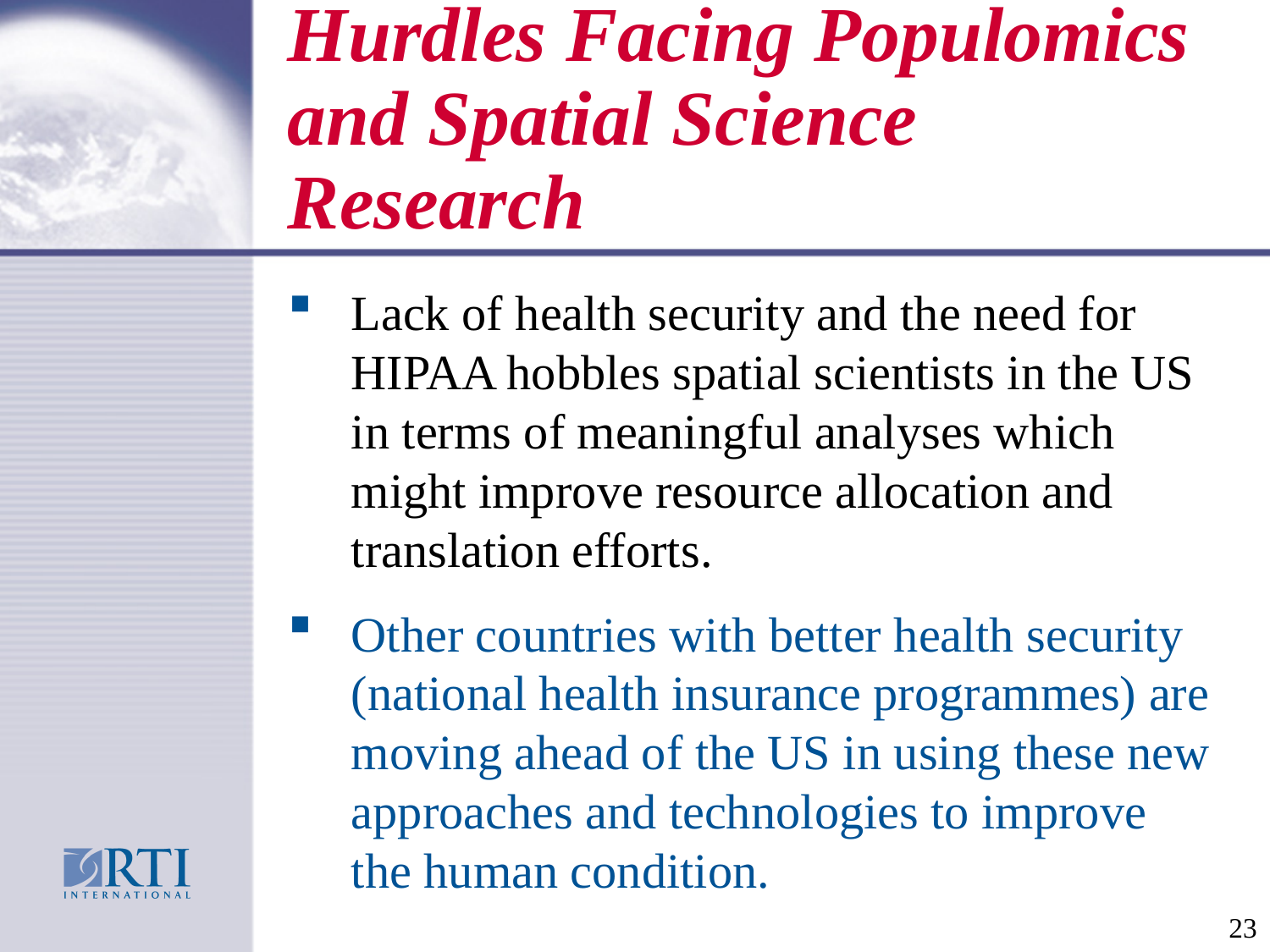

# Hurdles Facing Populomics and Spatial Science Research
Lack of health security and the need for HIPAA hobbles spatial scientists in the US in terms of meaningful analyses which might improve resource allocation and translation efforts.
Other countries with better health security (national health insurance programmes) are moving ahead of the US in using these new approaches and technologies to improve the human condition.
23